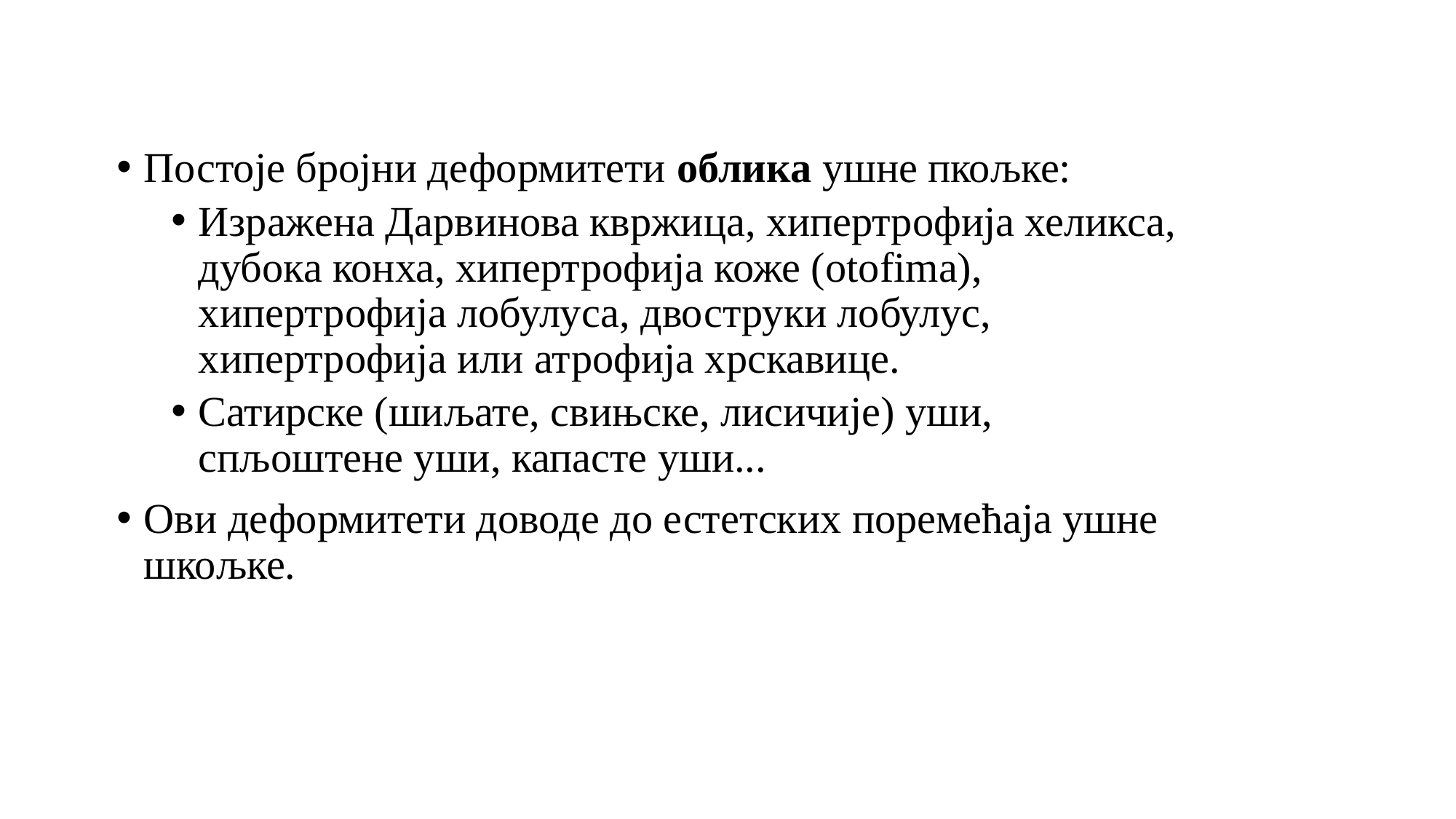

Постоје бројни деформитети облика ушне пкољке:
Изражена Дарвинова квржица, хипертрофија хеликса, дубока конха, хипертрофија коже (otofima), хипертрофија лобулуса, двоструки лобулус, хипертрофија или атрофија хрскавице.
Сатирске (шиљате, свињске, лисичије) уши, спљоштене уши, капасте уши...
Ови деформитети доводе до естетских поремећаја ушне шкољке.